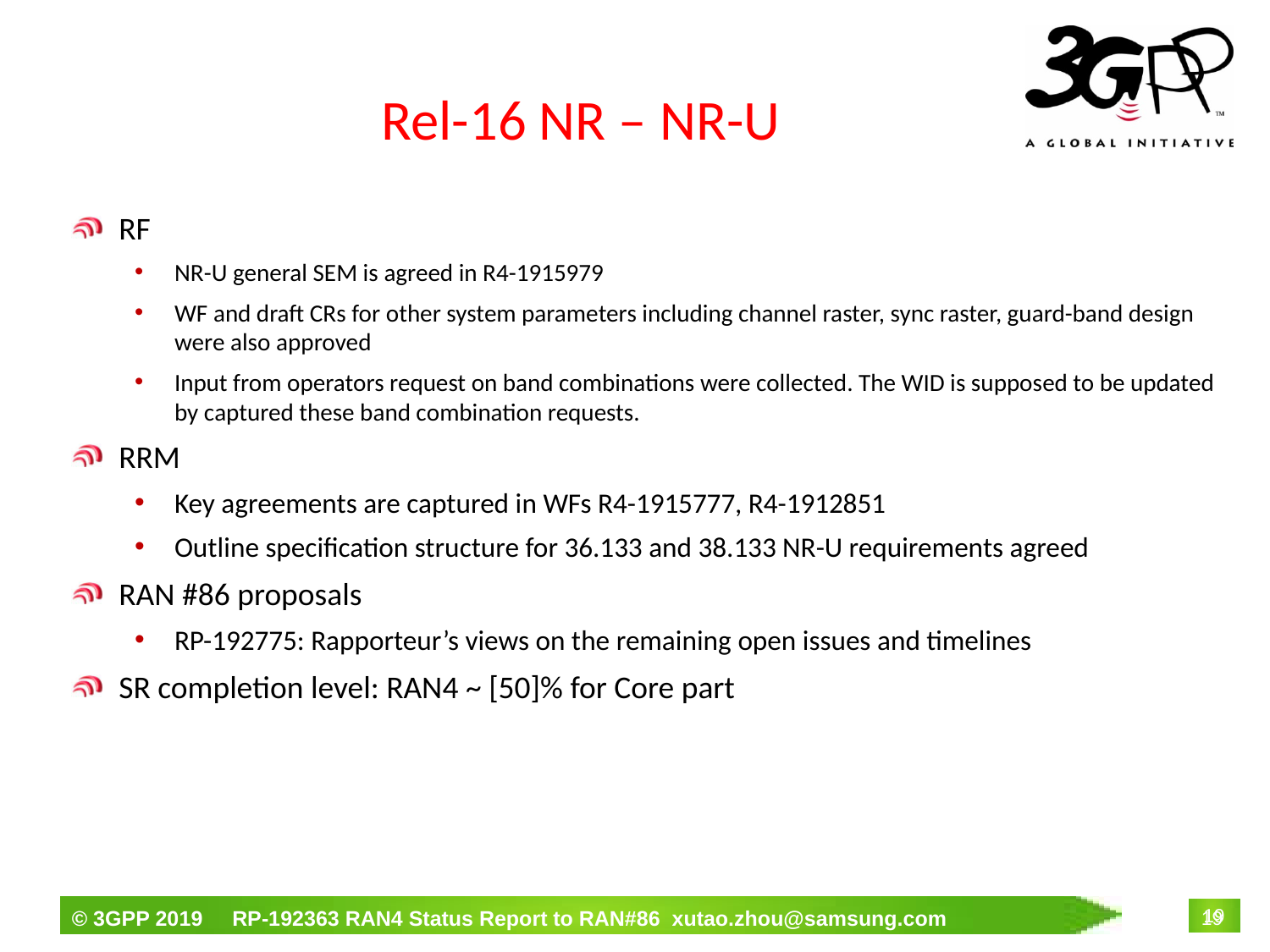

# Rel-16 NR – NR-U

RF
NR-U general SEM is agreed in R4-1915979
WF and draft CRs for other system parameters including channel raster, sync raster, guard-band design were also approved
Input from operators request on band combinations were collected. The WID is supposed to be updated by captured these band combination requests.
RRM
Key agreements are captured in WFs R4-1915777, R4-1912851
Outline specification structure for 36.133 and 38.133 NR-U requirements agreed
RAN #86 proposals
RP-192775: Rapporteur’s views on the remaining open issues and timelines
SR completion level: RAN4 ~ [50]% for Core part

19